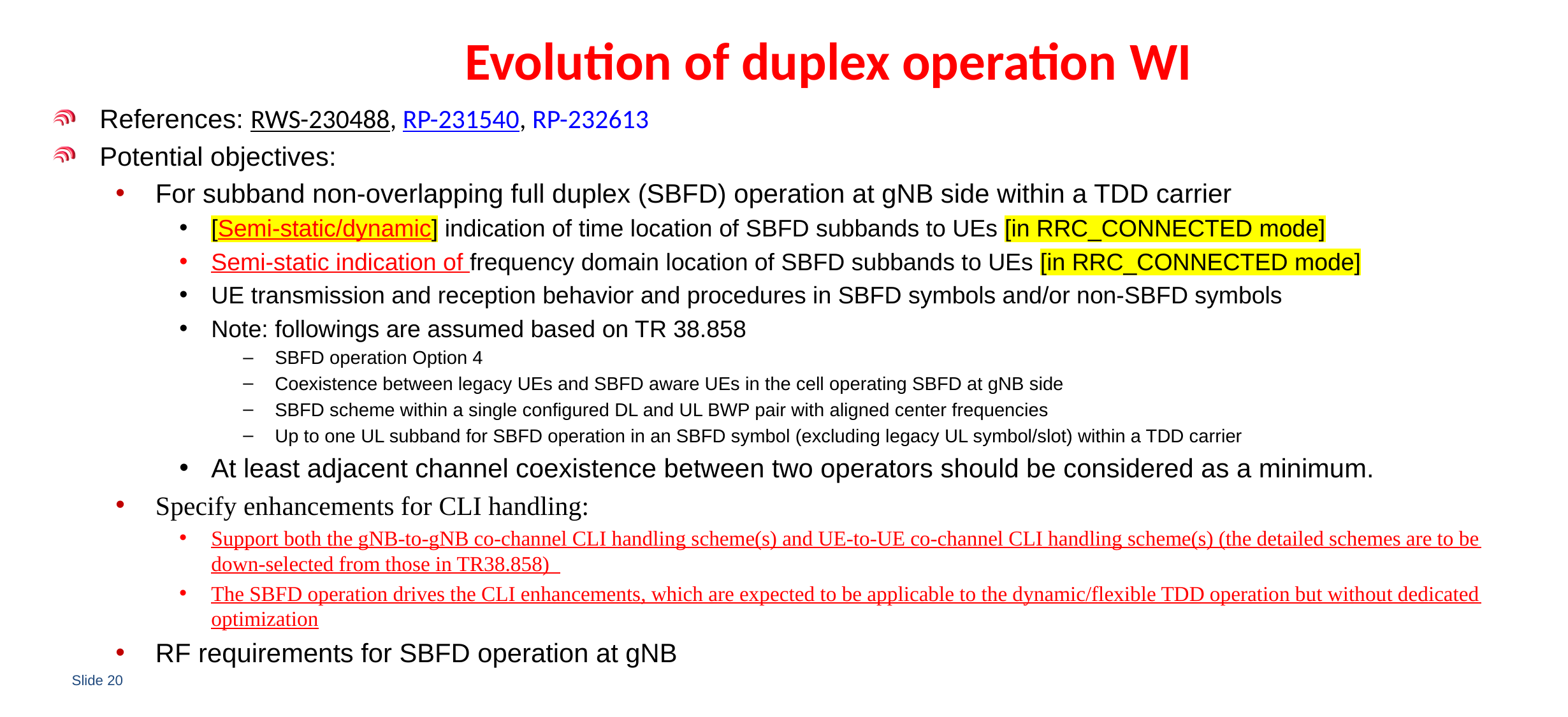

# Evolution of duplex operation WI
References: RWS-230488, RP-231540, RP-232613
Potential objectives:
For subband non-overlapping full duplex (SBFD) operation at gNB side within a TDD carrier
[Semi-static/dynamic] indication of time location of SBFD subbands to UEs [in RRC_CONNECTED mode]
Semi-static indication of frequency domain location of SBFD subbands to UEs [in RRC_CONNECTED mode]
UE transmission and reception behavior and procedures in SBFD symbols and/or non-SBFD symbols
Note: followings are assumed based on TR 38.858
SBFD operation Option 4
Coexistence between legacy UEs and SBFD aware UEs in the cell operating SBFD at gNB side
SBFD scheme within a single configured DL and UL BWP pair with aligned center frequencies
Up to one UL subband for SBFD operation in an SBFD symbol (excluding legacy UL symbol/slot) within a TDD carrier
At least adjacent channel coexistence between two operators should be considered as a minimum.
Specify enhancements for CLI handling:
Support both the gNB-to-gNB co-channel CLI handling scheme(s) and UE-to-UE co-channel CLI handling scheme(s) (the detailed schemes are to be down-selected from those in TR38.858)
The SBFD operation drives the CLI enhancements, which are expected to be applicable to the dynamic/flexible TDD operation but without dedicated optimization
RF requirements for SBFD operation at gNB